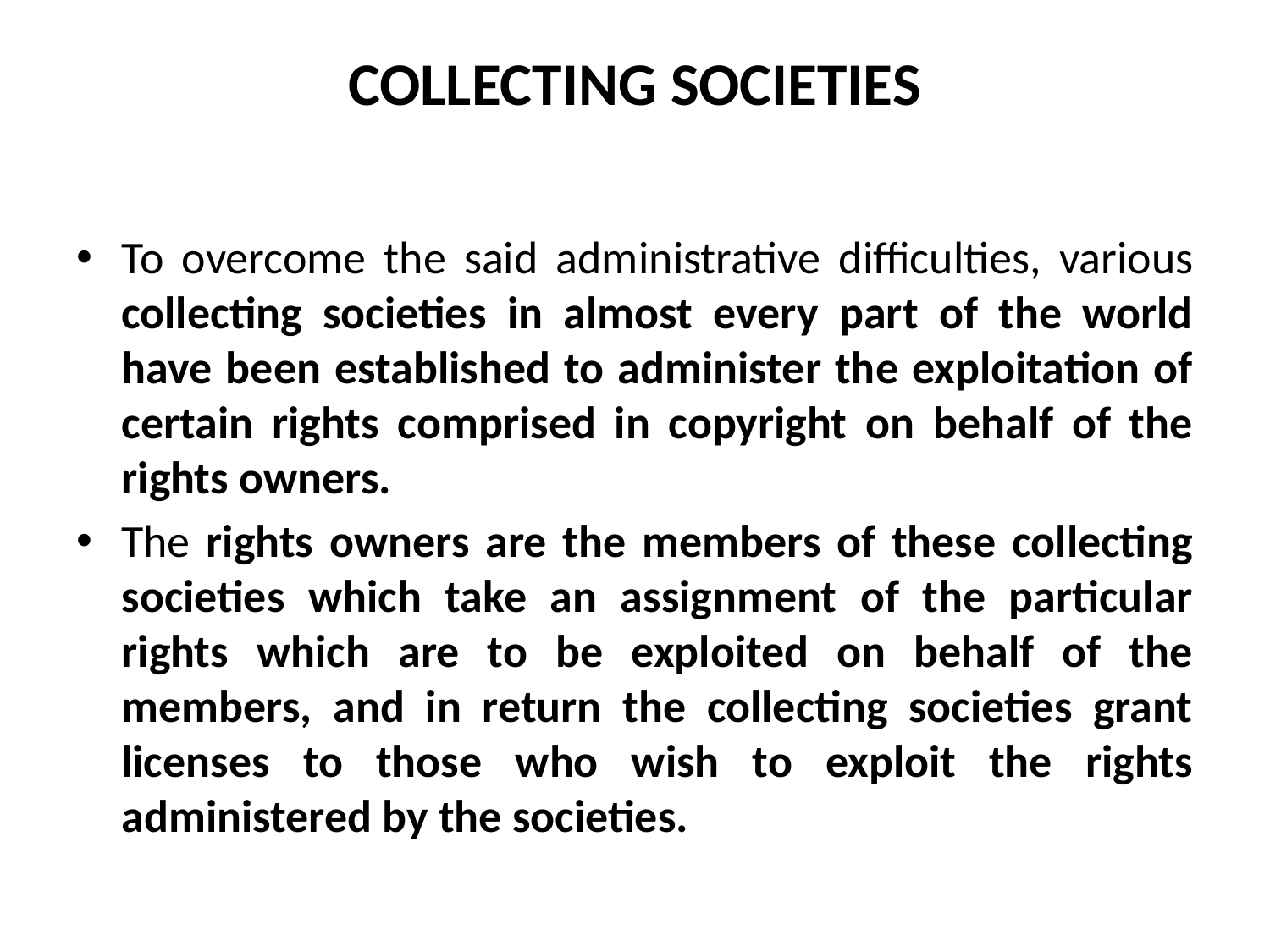

# COLLECTING SOCIETIES
To overcome the said administrative difficulties, various collecting societies in almost every part of the world have been established to administer the exploitation of certain rights comprised in copyright on behalf of the rights owners.
The rights owners are the members of these collecting societies which take an assignment of the particular rights which are to be exploited on behalf of the members, and in return the collecting societies grant licenses to those who wish to exploit the rights administered by the societies.